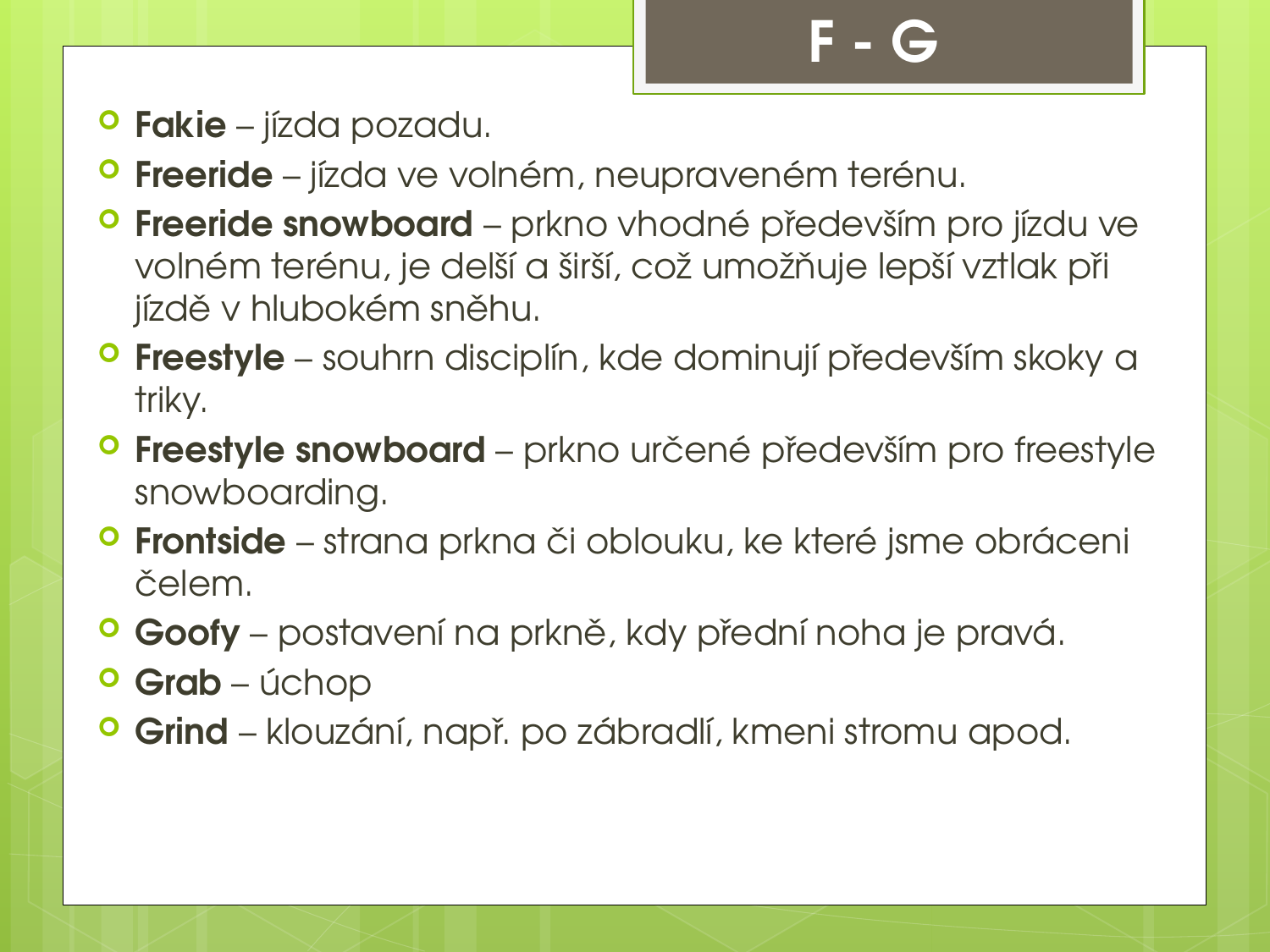

F - G
Fakie – jízda pozadu.
Freeride – jízda ve volném, neupraveném terénu.
Freeride snowboard – prkno vhodné především pro jízdu ve volném terénu, je delší a širší, což umožňuje lepší vztlak při jízdě v hlubokém sněhu.
Freestyle – souhrn disciplín, kde dominují především skoky a triky.
Freestyle snowboard – prkno určené především pro freestyle snowboarding.
Frontside – strana prkna či oblouku, ke které jsme obráceni čelem.
Goofy – postavení na prkně, kdy přední noha je pravá.
Grab – úchop
Grind – klouzání, např. po zábradlí, kmeni stromu apod.